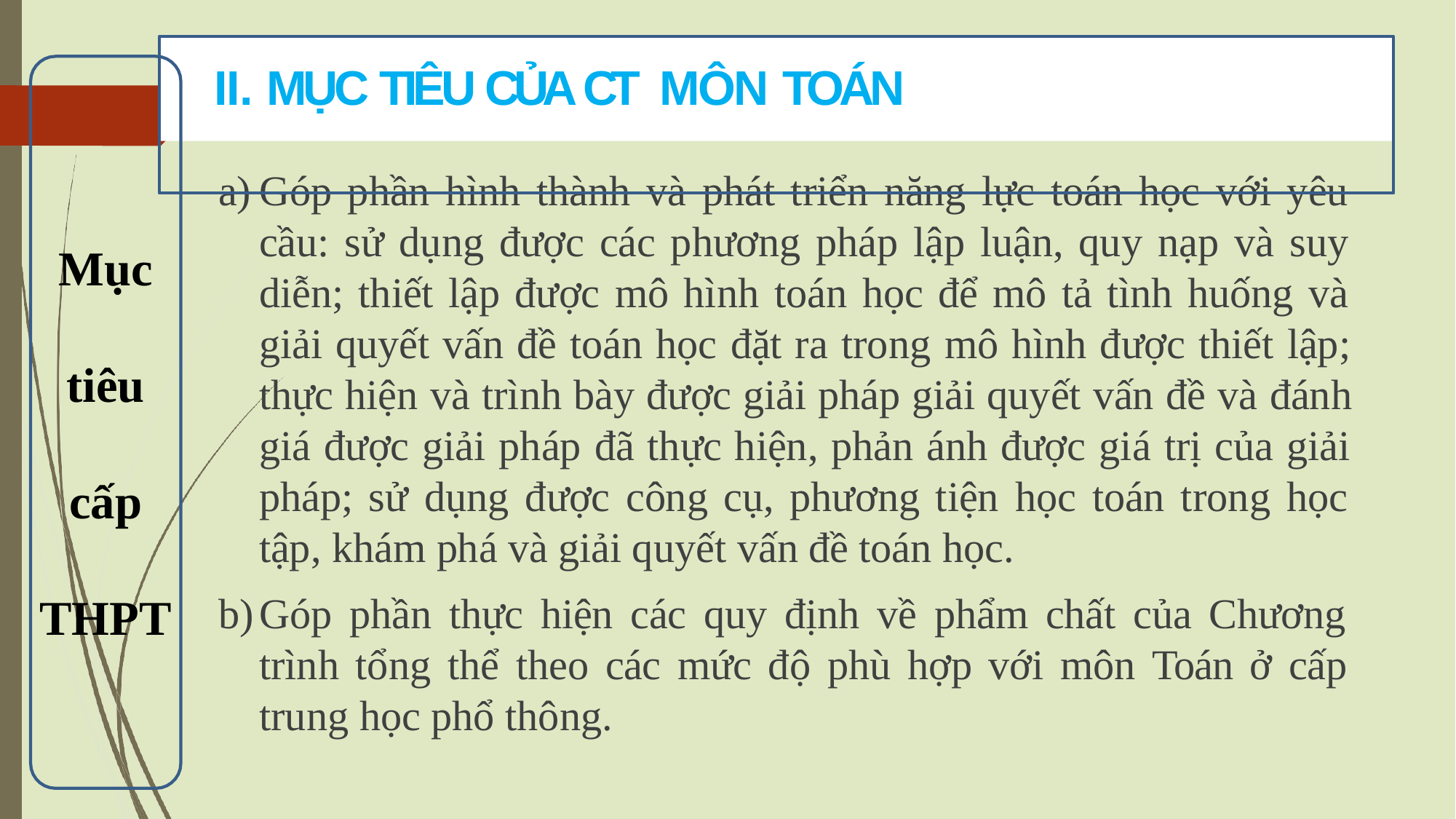

# II. MỤC TIÊU CỦA CT  MÔN TOÁN

Góp phần hình thành và phát triển năng lực toán học với yêu  cầu: sử dụng được các phương pháp lập luận, quy nạp và suy  diễn; thiết lập được mô hình toán học để mô tả tình huống và  giải quyết vấn đề toán học đặt ra trong mô hình được thiết lập;  thực hiện và trình bày được giải pháp giải quyết vấn đề và đánh  giá được giải pháp đã thực hiện, phản ánh được giá trị của giải  pháp; sử dụng được công cụ, phương tiện học toán trong học  tập, khám phá và giải quyết vấn đề toán học.
Góp phần thực hiện các quy định về phẩm chất của Chương  trình tổng thể theo các mức độ phù hợp với môn Toán ở cấp  trung học phổ thông.
Mục
tiêu
cấp
THPT